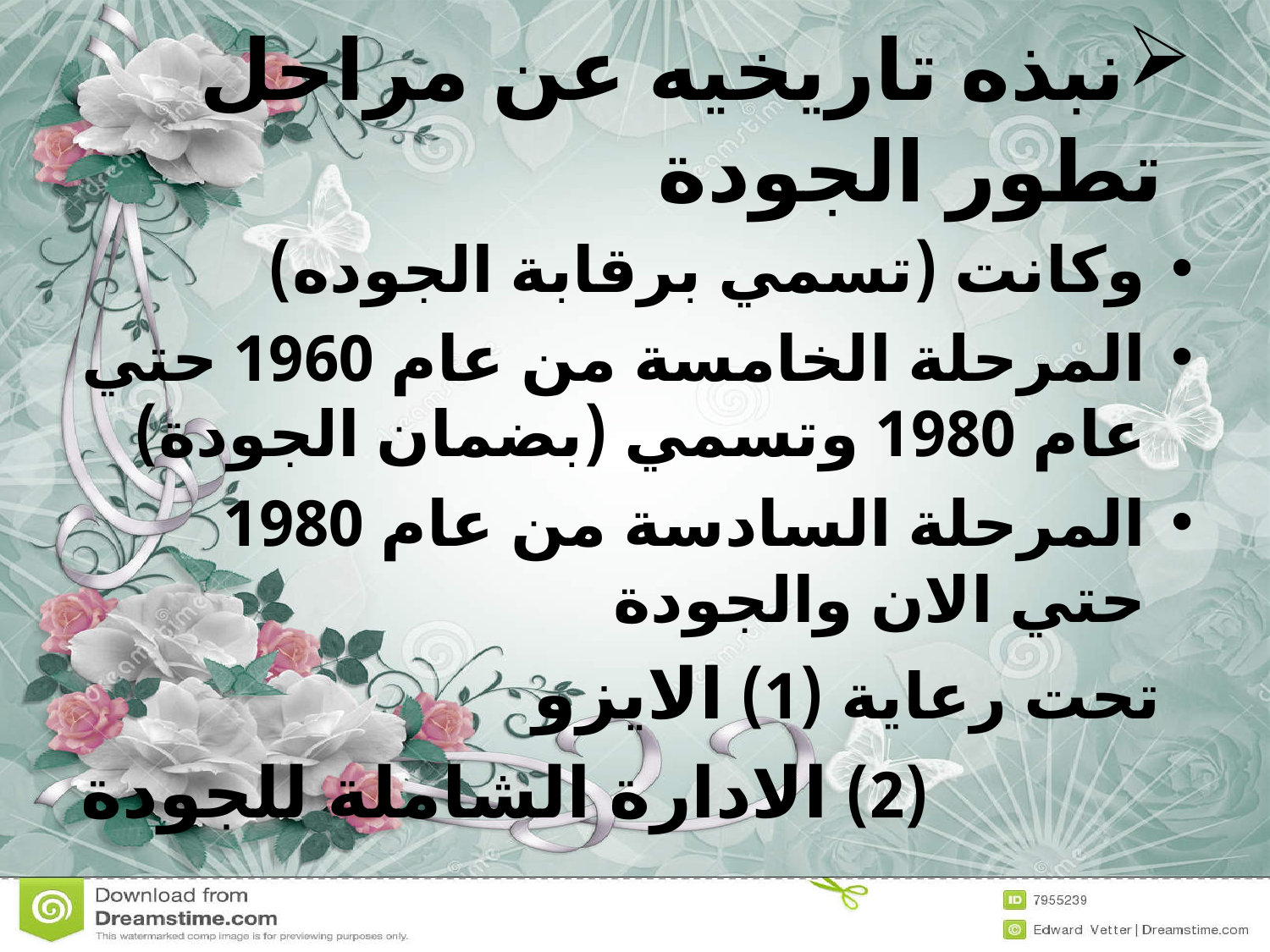

# نبذه تاريخيه عن مراحل تطور الجودة
وكانت (تسمي برقابة الجوده)
المرحلة الخامسة من عام 1960 حتي عام 1980 وتسمي (بضمان الجودة)
المرحلة السادسة من عام 1980 حتي الان والجودة
  تحت رعاية (1) الايزو
                (2) الادارة الشاملة للجودة